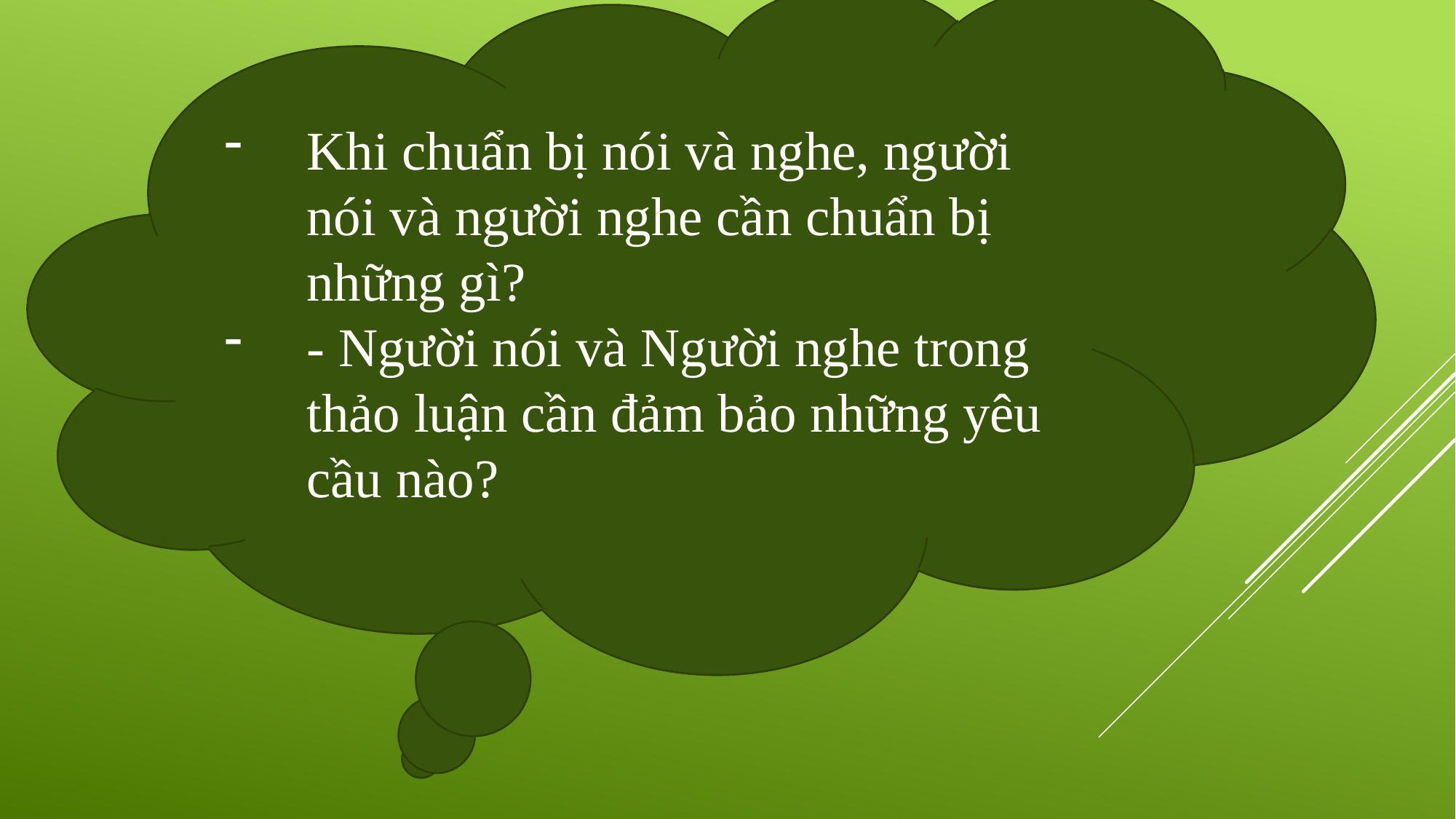

Khi chuẩn bị nói và nghe, người nói và người nghe cần chuẩn bị những gì?
- Người nói và Người nghe trong thảo luận cần đảm bảo những yêu cầu nào?